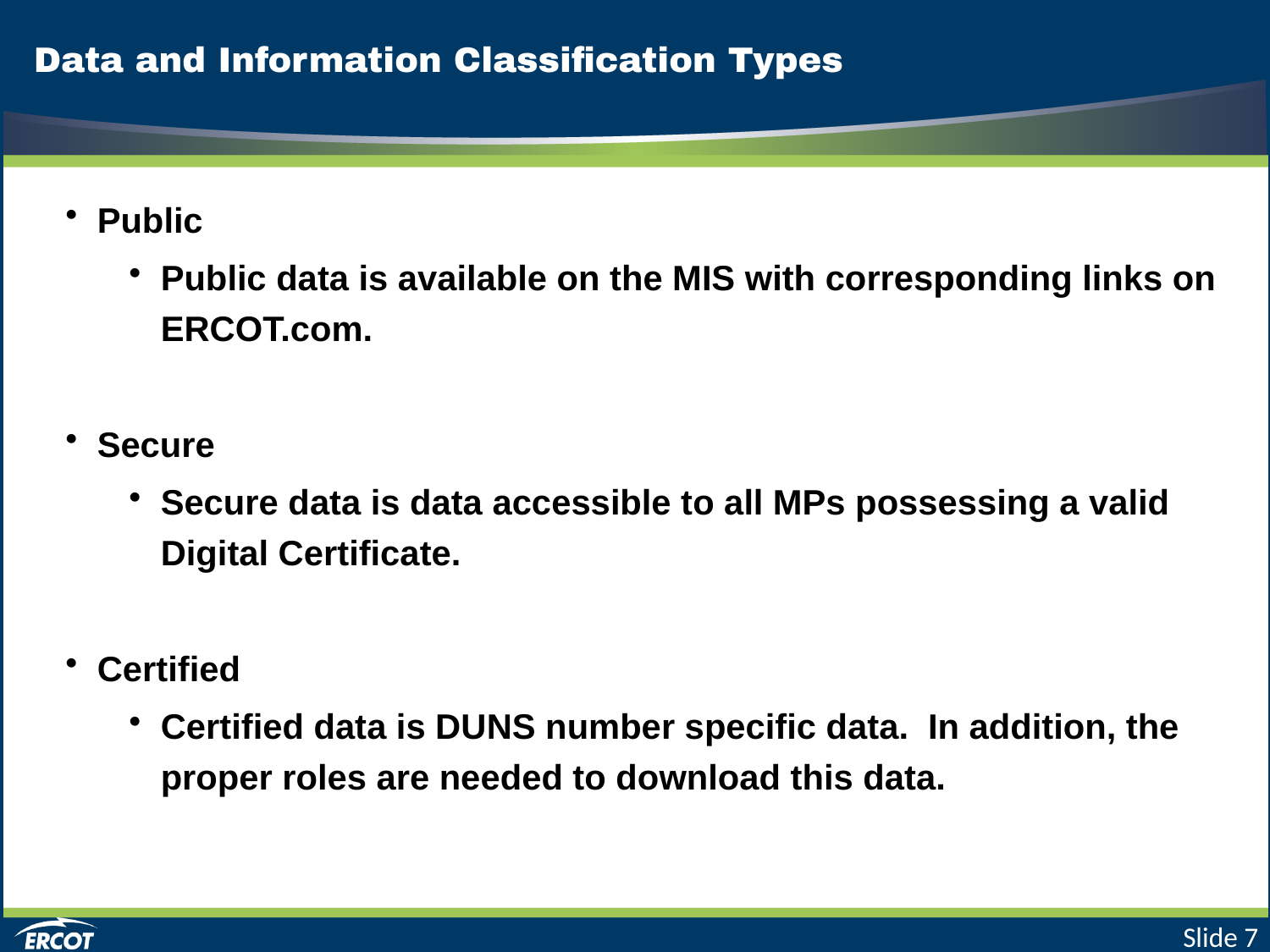

# Data and Information Classification Types
Public
Public data is available on the MIS with corresponding links on ERCOT.com.

Secure
Secure data is data accessible to all MPs possessing a valid Digital Certificate.

Certified
Certified data is DUNS number specific data.  In addition, the proper roles are needed to download this data.